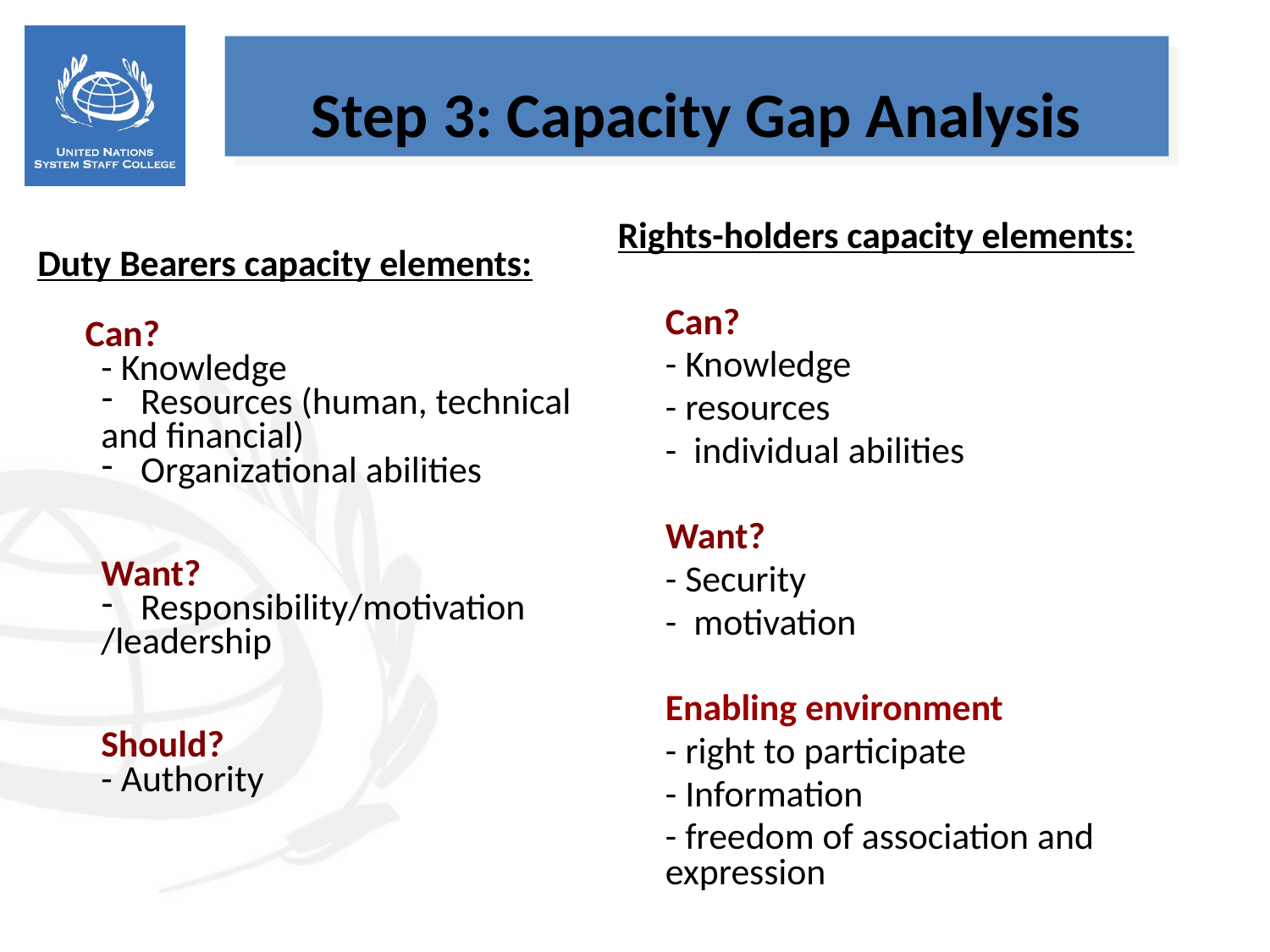

Step 3: Capacity Gap Analysis

Rights-holders capacity elements:

	Can?
	- Knowledge
	- resources
	-  individual abilities

	Want?
	- Security
	-  motivation

	Enabling environment
	- right to participate
	- Information
	- freedom of association and expression

Duty Bearers capacity elements:

	Can?
- Knowledge
Resources (human, technical
and financial)
Organizational abilities

Want?
Responsibility/motivation
/leadership

Should?
- Authority